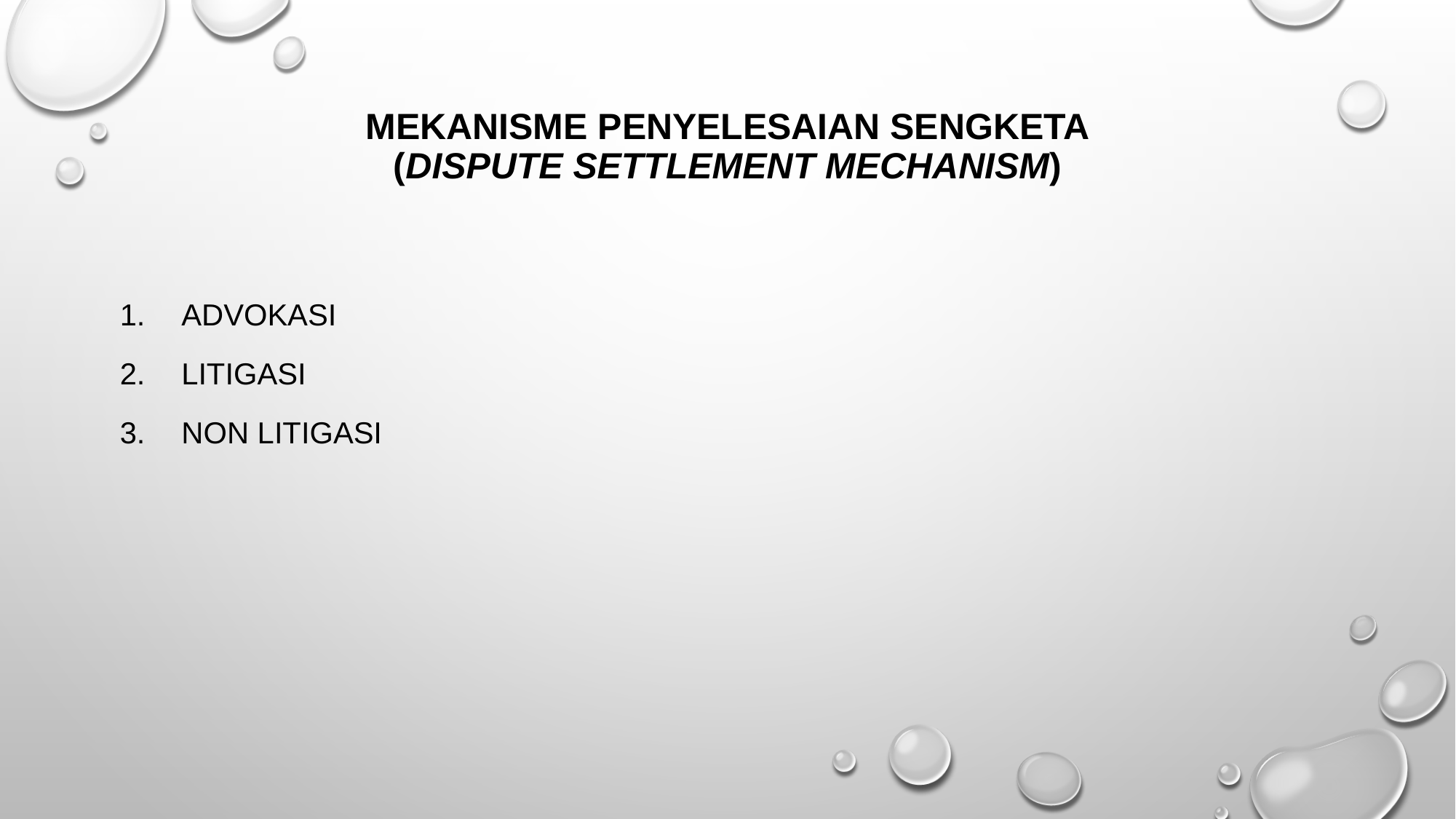

# Mekanisme Penyelesaian Sengketa (Dispute Settlement Mechanism)
Advokasi
Litigasi
Non Litigasi